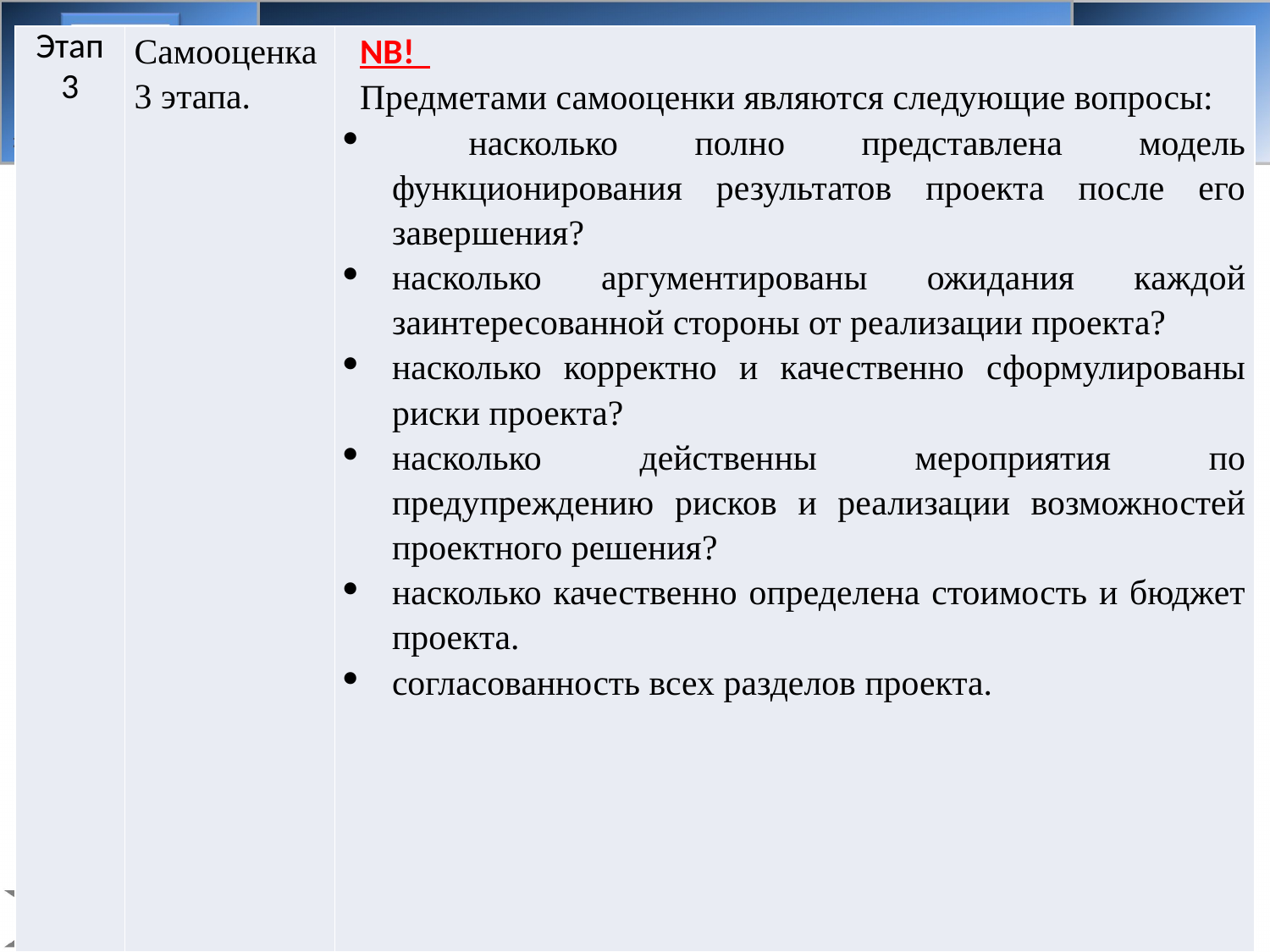

| Этап 3 | Самооценка 3 этапа. | NB! Предметами самооценки являются следующие вопросы: насколько полно представлена модель функционирования результатов проекта после его завершения? насколько аргументированы ожидания каждой заинтересованной стороны от реализации проекта? насколько корректно и качественно сформулированы риски проекта? насколько действенны мероприятия по предупреждению рисков и реализации возможностей проектного решения? насколько качественно определена стоимость и бюджет проекта. согласованность всех разделов проекта. |
| --- | --- | --- |
#